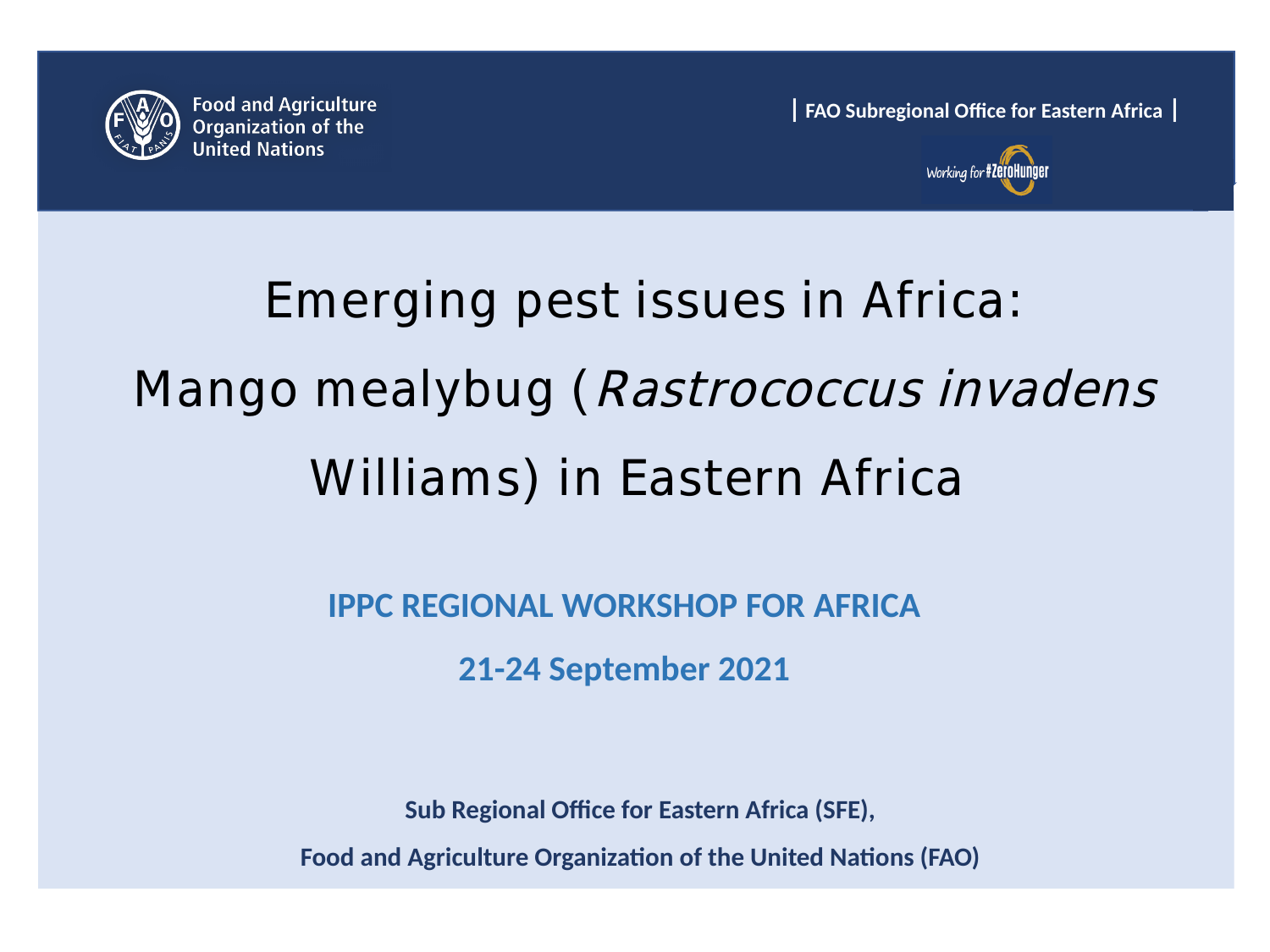

# Emerging pest issues in Africa: Mango mealybug (Rastrococcus invadens Williams) in Eastern Africa
IPPC REGIONAL WORKSHOP FOR AFRICA
21-24 September 2021
Sub Regional Office for Eastern Africa (SFE),
Food and Agriculture Organization of the United Nations (FAO)